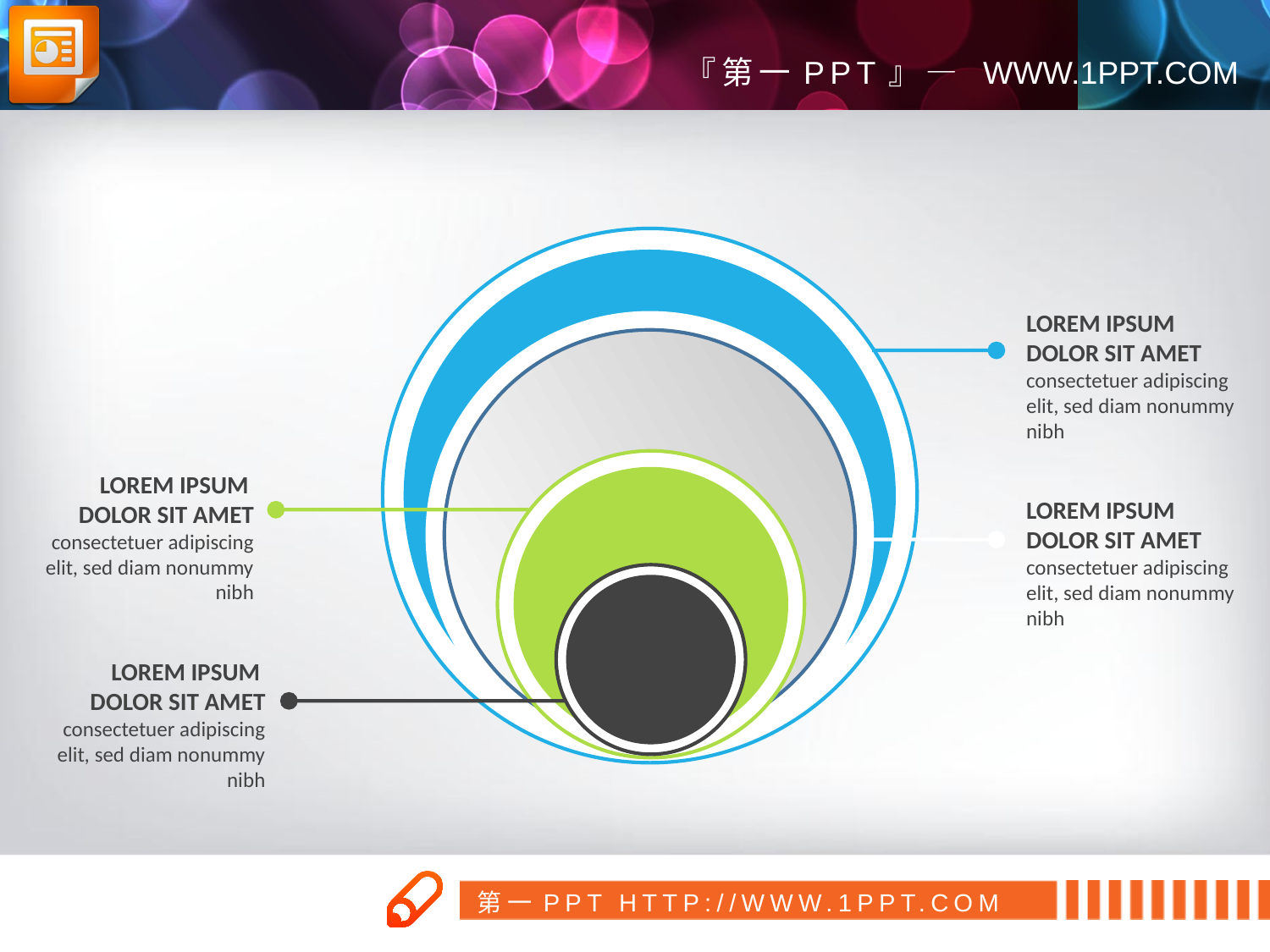

LOREM IPSUM
DOLOR SIT AMET
consectetuer adipiscing elit, sed diam nonummy nibh

LOREM IPSUM
DOLOR SIT AMET
consectetuer adipiscing elit, sed diam nonummy nibh
LOREM IPSUM
DOLOR SIT AMET
consectetuer adipiscing elit, sed diam nonummy nibh

LOREM IPSUM
DOLOR SIT AMET
consectetuer adipiscing elit, sed diam nonummy nibh